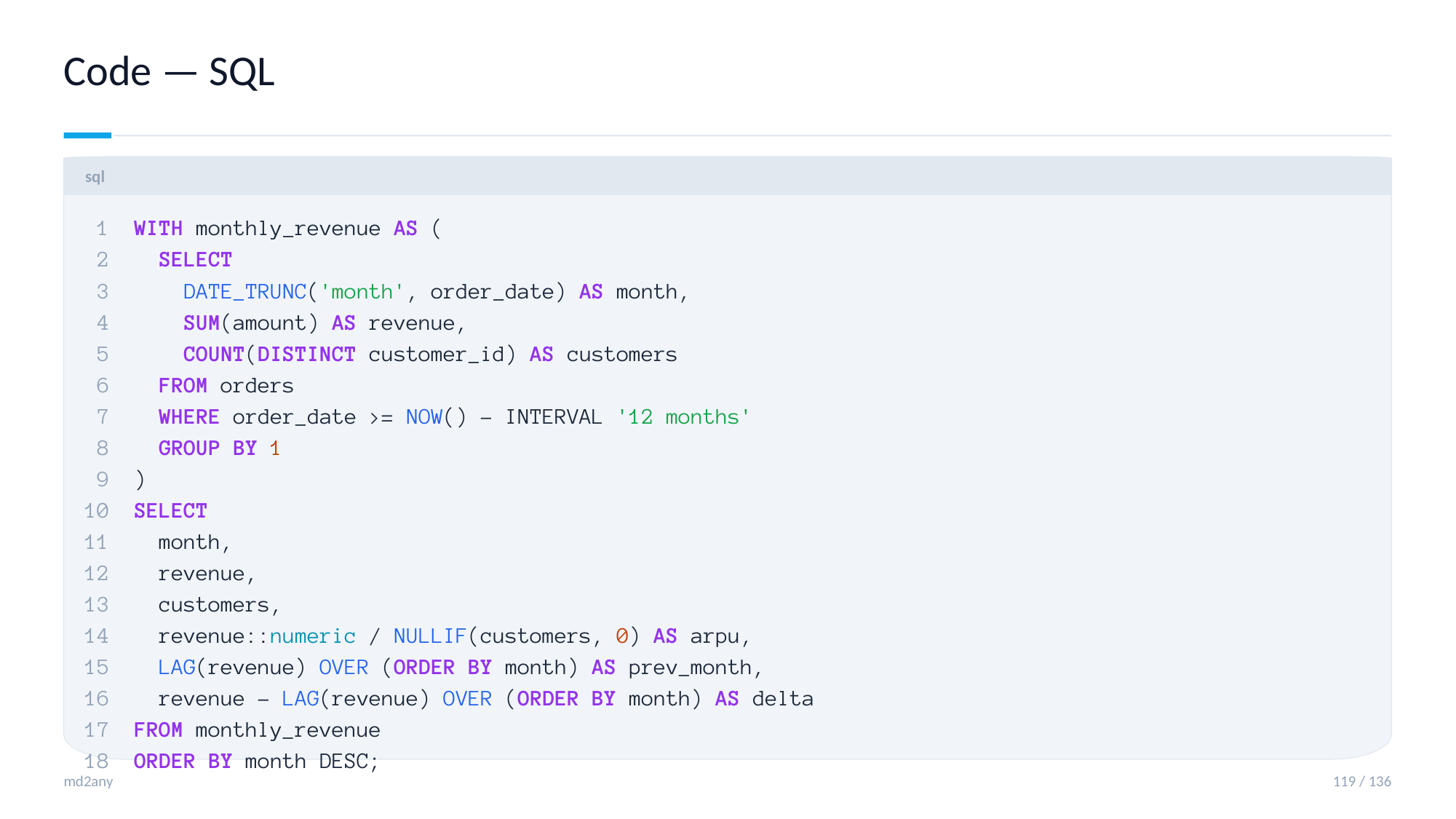

Code — SQL

sql
 1  WITH monthly_revenue AS (
 2    SELECT
 3      DATE_TRUNC('month', order_date) AS month,
 4      SUM(amount) AS revenue,
 5      COUNT(DISTINCT customer_id) AS customers
 6    FROM orders
 7    WHERE order_date >= NOW() - INTERVAL '12 months'
 8    GROUP BY 1
 9  )
10  SELECT
11    month,
12    revenue,
13    customers,
14    revenue::numeric / NULLIF(customers, 0) AS arpu,
15    LAG(revenue) OVER (ORDER BY month) AS prev_month,
16    revenue - LAG(revenue) OVER (ORDER BY month) AS delta
17  FROM monthly_revenue
18  ORDER BY month DESC;
md2any
119 / 136